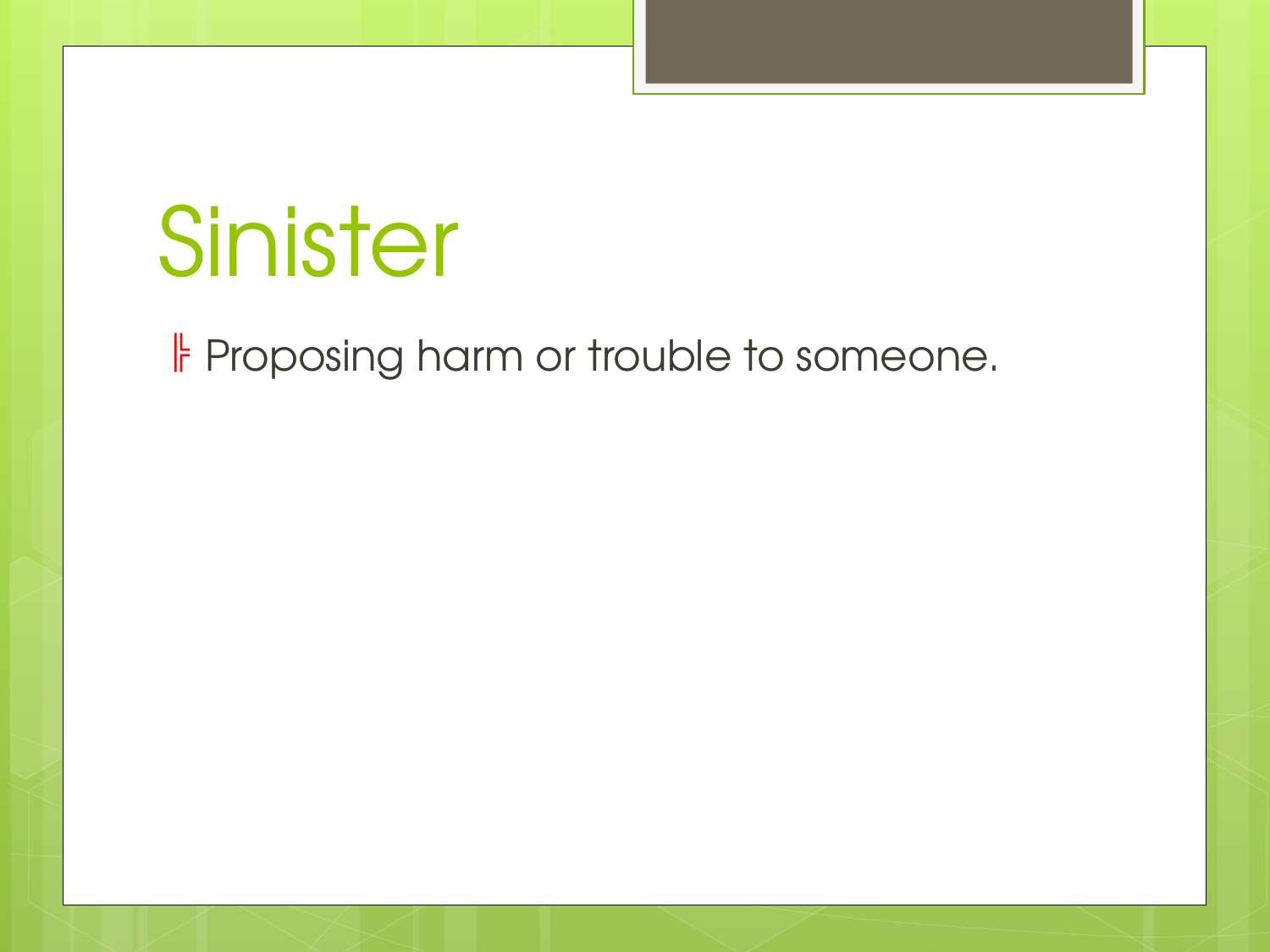

# Sinister
Proposing harm or trouble to someone.